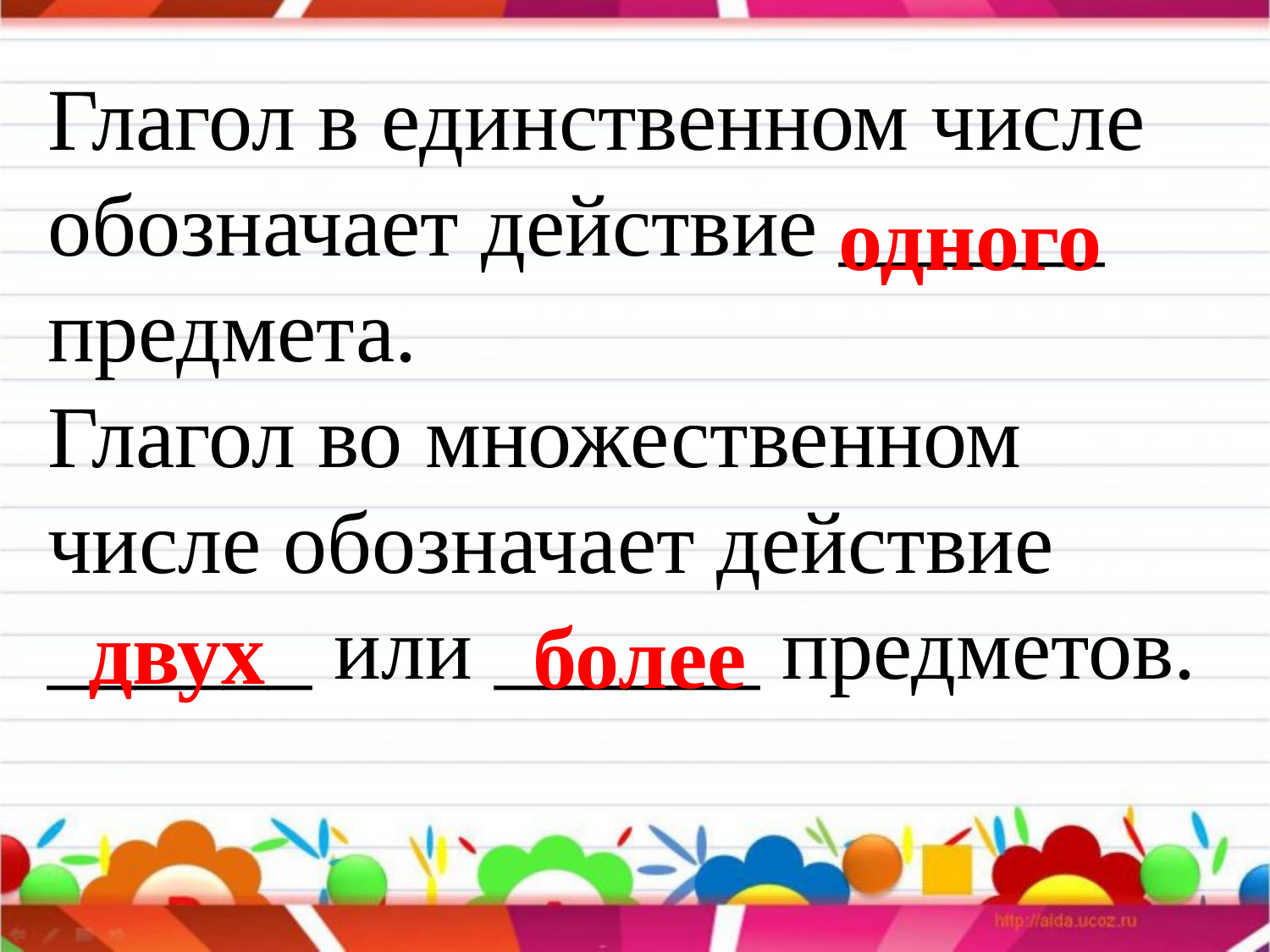

Глагол в единственном числе обозначает действие ______ предмета.
Глагол во множественном числе обозначает действие ______ или ______ предметов.
одного
двух
более